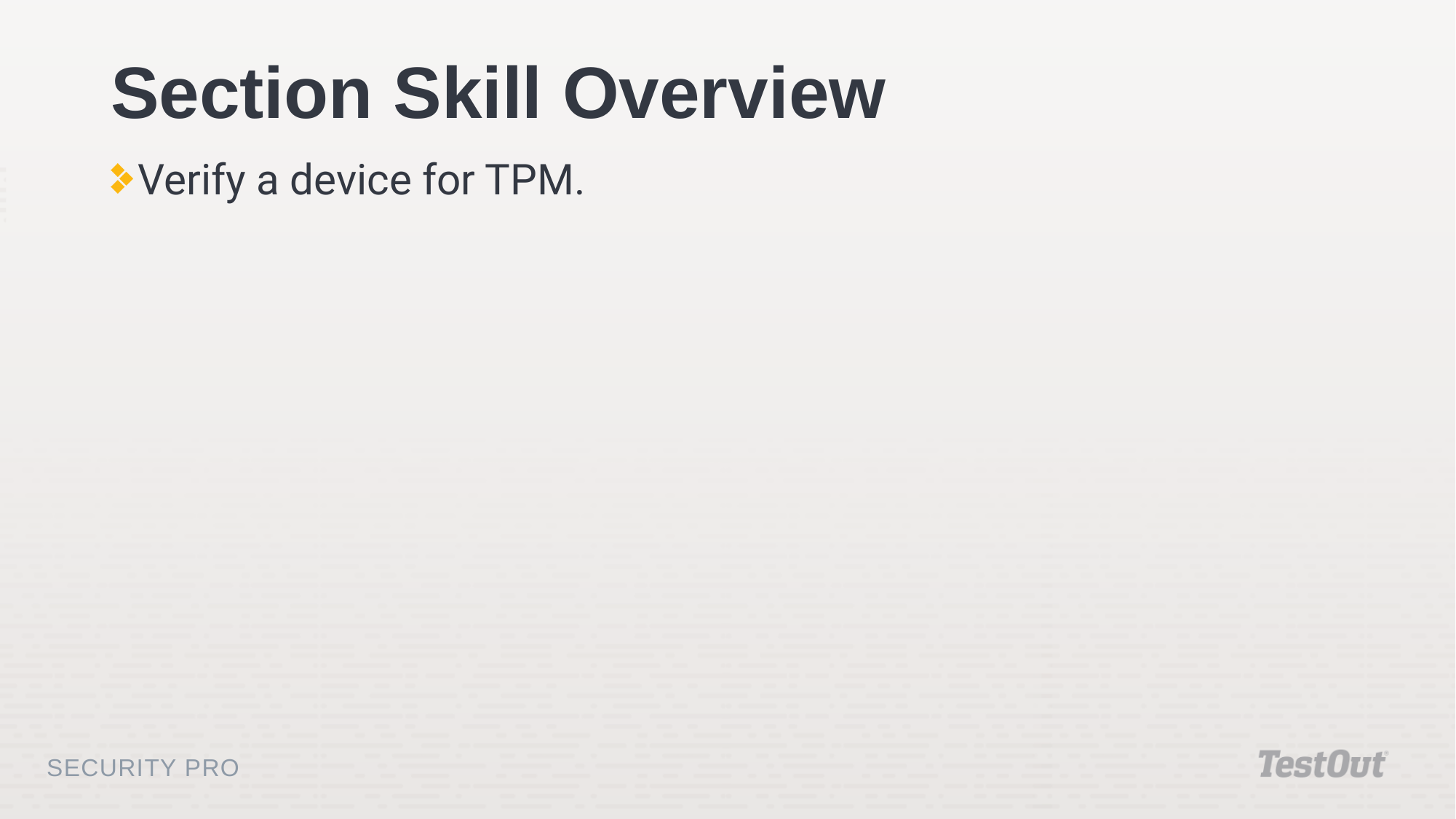

# Section Skill Overview
Verify a device for TPM.
Security Pro